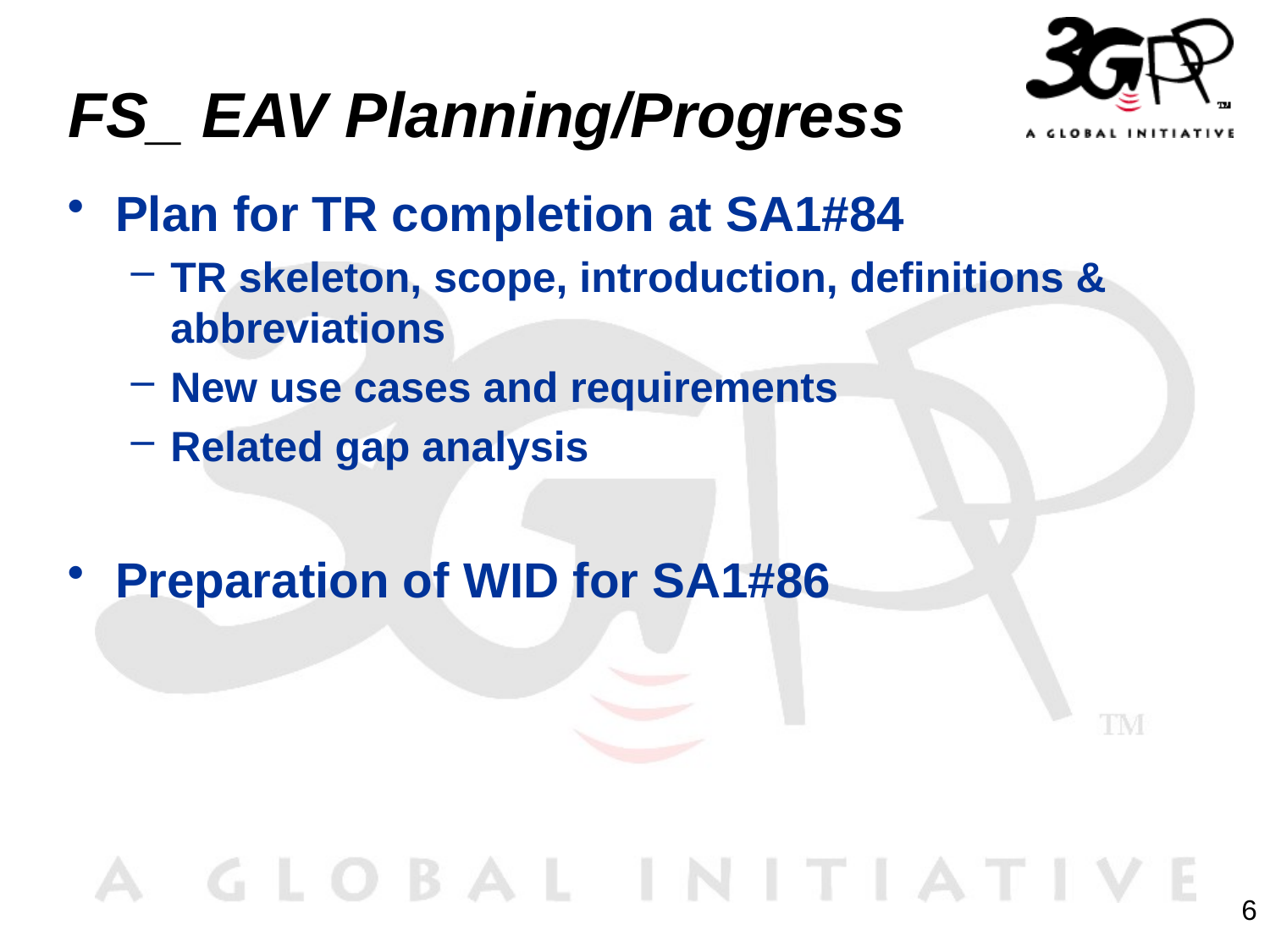

# FS_ EAV Planning/Progress
Plan for TR completion at SA1#84
TR skeleton, scope, introduction, definitions & abbreviations
New use cases and requirements
Related gap analysis

Preparation of WID for SA1#86

6